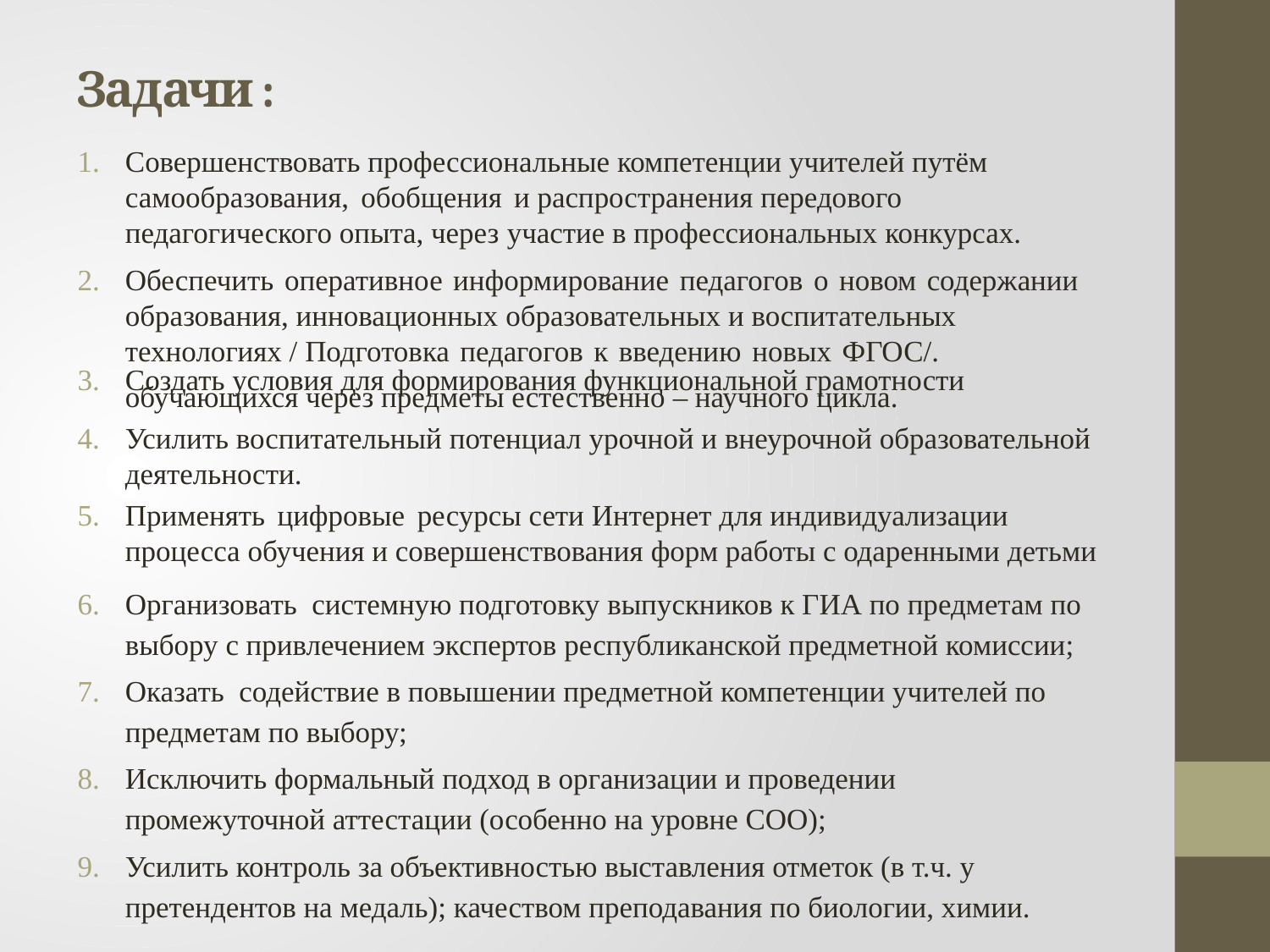

# Задачи :
Совершенствовать профессиональные компетенции учителей путём самообразования, обобщения и распространения передового педагогического опыта, через участие в профессиональных конкурсах.
Обеспечить оперативное информирование педагогов о новом содержании образования, инновационных образовательных и воспитательных технологиях / Подготовка педагогов к введению новых ФГОС/.
Создать условия для формирования функциональной грамотности обучающихся через предметы естественно – научного цикла.
Усилить воспитательный потенциал урочной и внеурочной образовательной деятельности.
Применять цифровые ресурсы сети Интернет для индивидуализации процесса обучения и совершенствования форм работы с одаренными детьми
Организовать  системную подготовку выпускников к ГИА по предметам по выбору с привлечением экспертов республиканской предметной комиссии;
Оказать  содействие в повышении предметной компетенции учителей по предметам по выбору;
Исключить формальный подход в организации и проведении промежуточной аттестации (особенно на уровне СОО);
Усилить контроль за объективностью выставления отметок (в т.ч. у претендентов на медаль); качеством преподавания по биологии, химии.